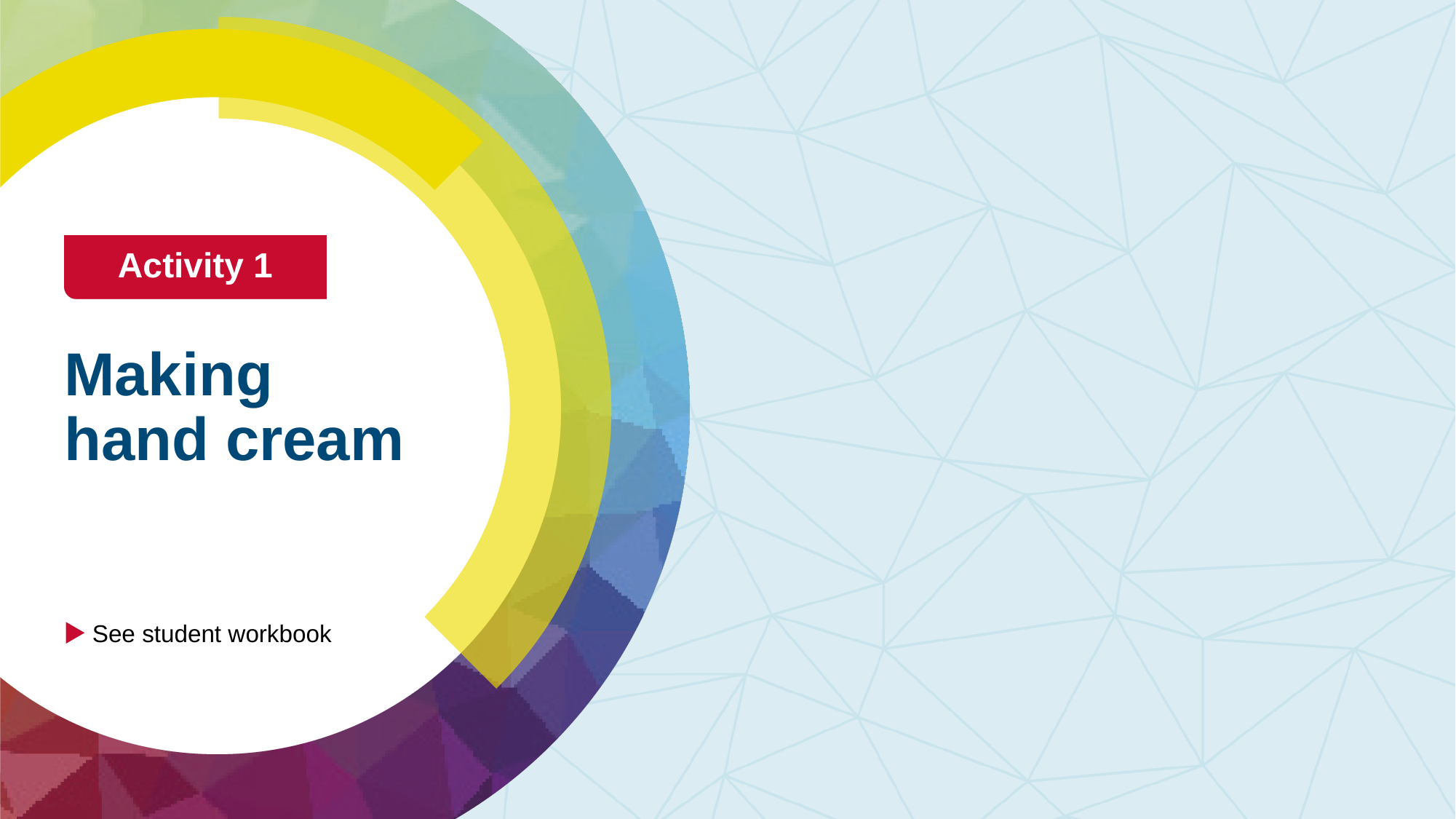

Activity 1
# Making hand cream
See student workbook